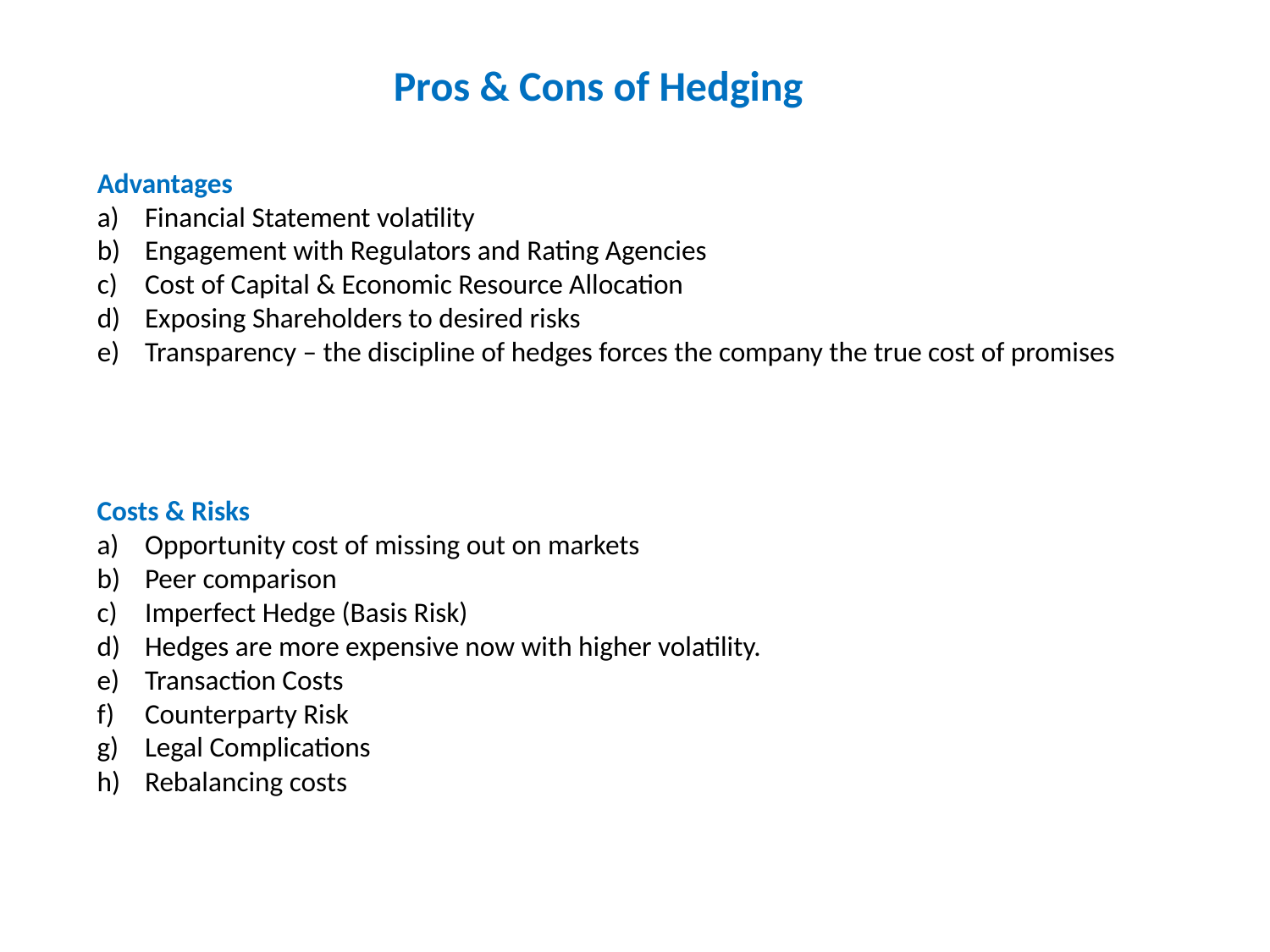

Pros & Cons of Hedging
Advantages
Financial Statement volatility
Engagement with Regulators and Rating Agencies
Cost of Capital & Economic Resource Allocation
Exposing Shareholders to desired risks
Transparency – the discipline of hedges forces the company the true cost of promises

Costs & Risks
Opportunity cost of missing out on markets
Peer comparison
Imperfect Hedge (Basis Risk)
Hedges are more expensive now with higher volatility.
Transaction Costs
Counterparty Risk
Legal Complications
Rebalancing costs